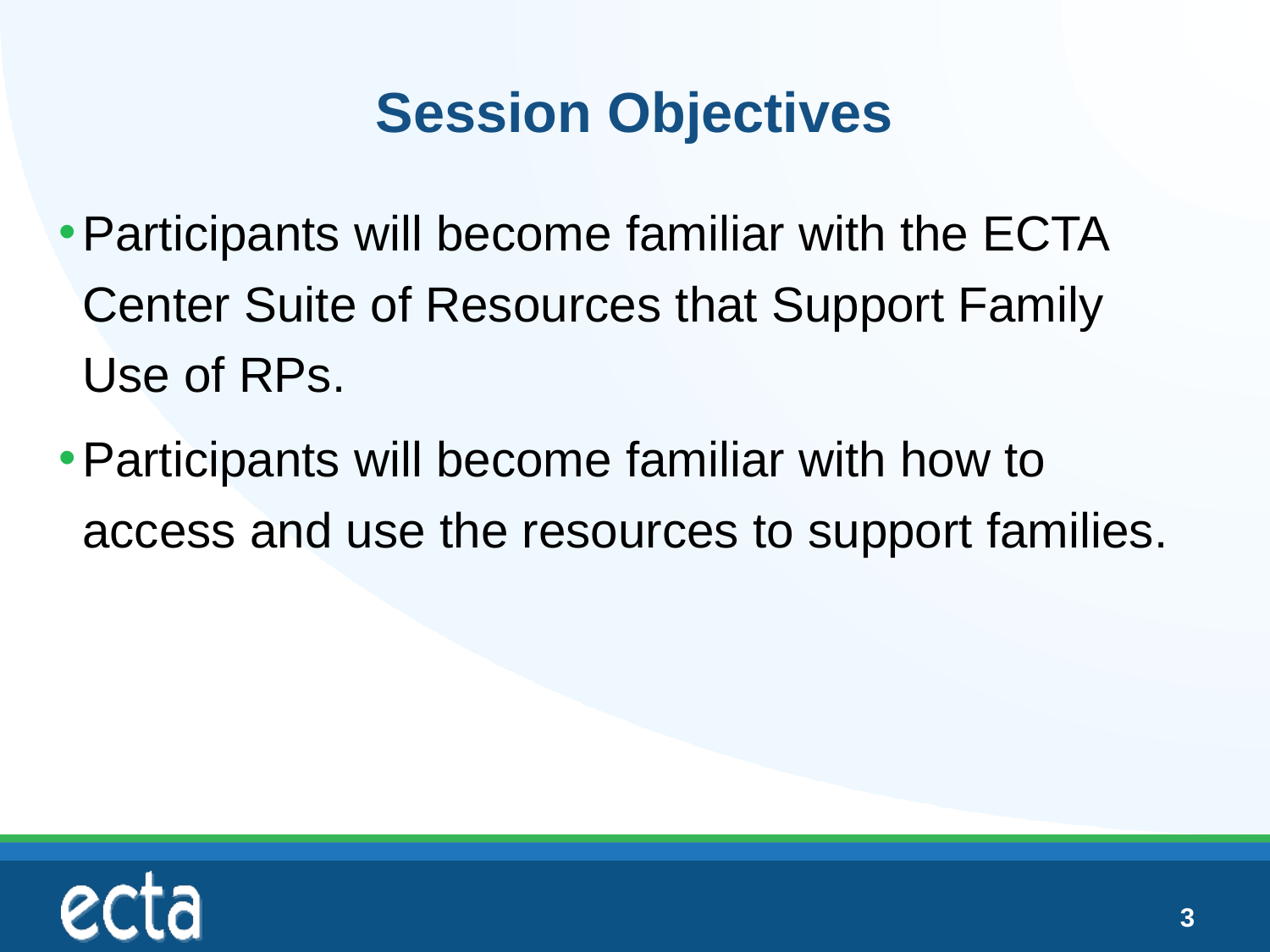

# Session Objectives
Participants will become familiar with the ECTA Center Suite of Resources that Support Family Use of RPs.
Participants will become familiar with how to access and use the resources to support families.

3